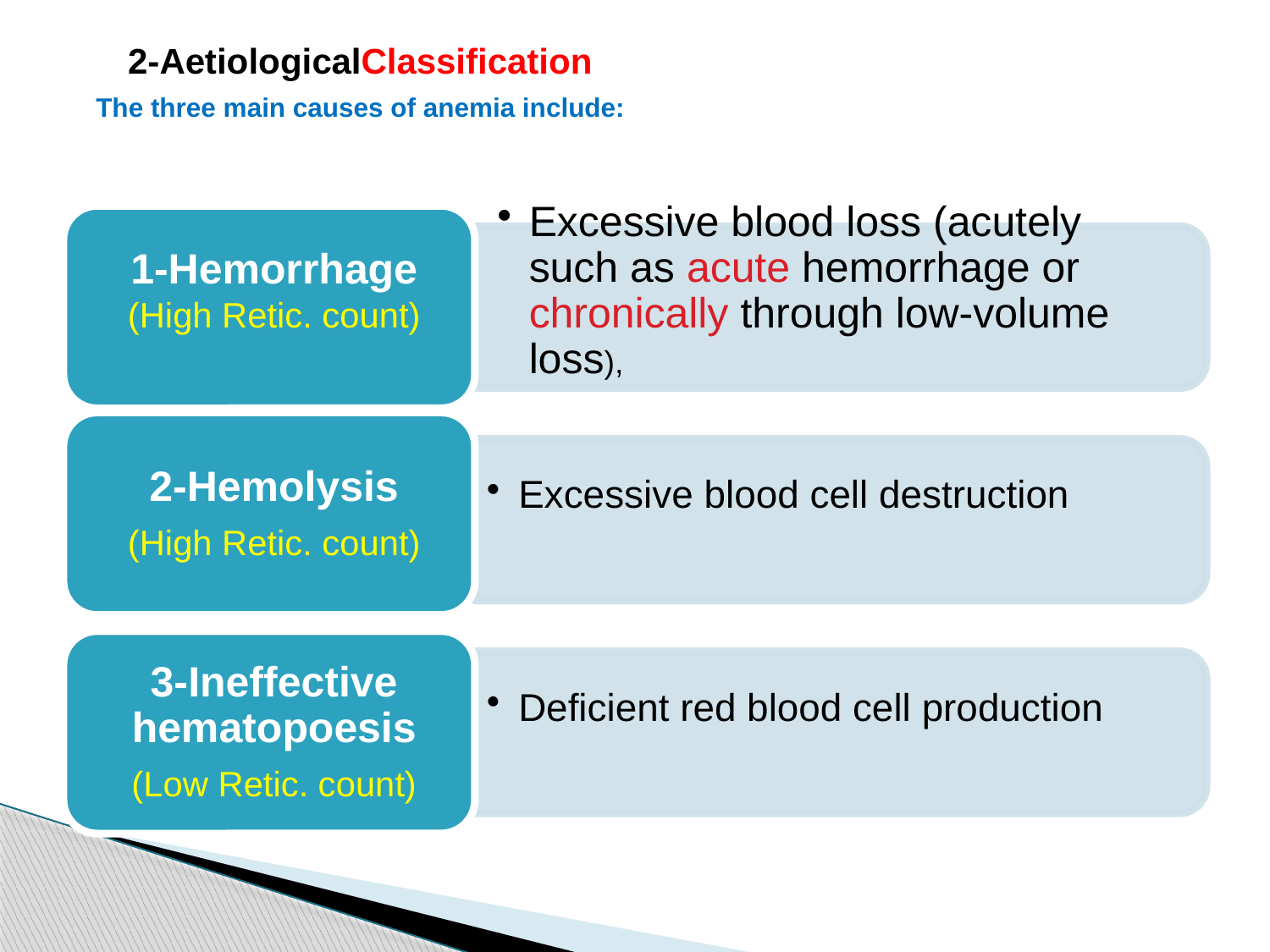

# 2-AetiologicalClassification The three main causes of anemia include:
Excessive blood loss (acutely such as acute hemorrhage or chronically through low-volume loss),

1-Hemorrhage
(High Retic. count)

Excessive blood cell destruction

2-Hemolysis
(High Retic. count)
Deficient red blood cell production

3-Ineffective hematopoesis
(Low Retic. count)